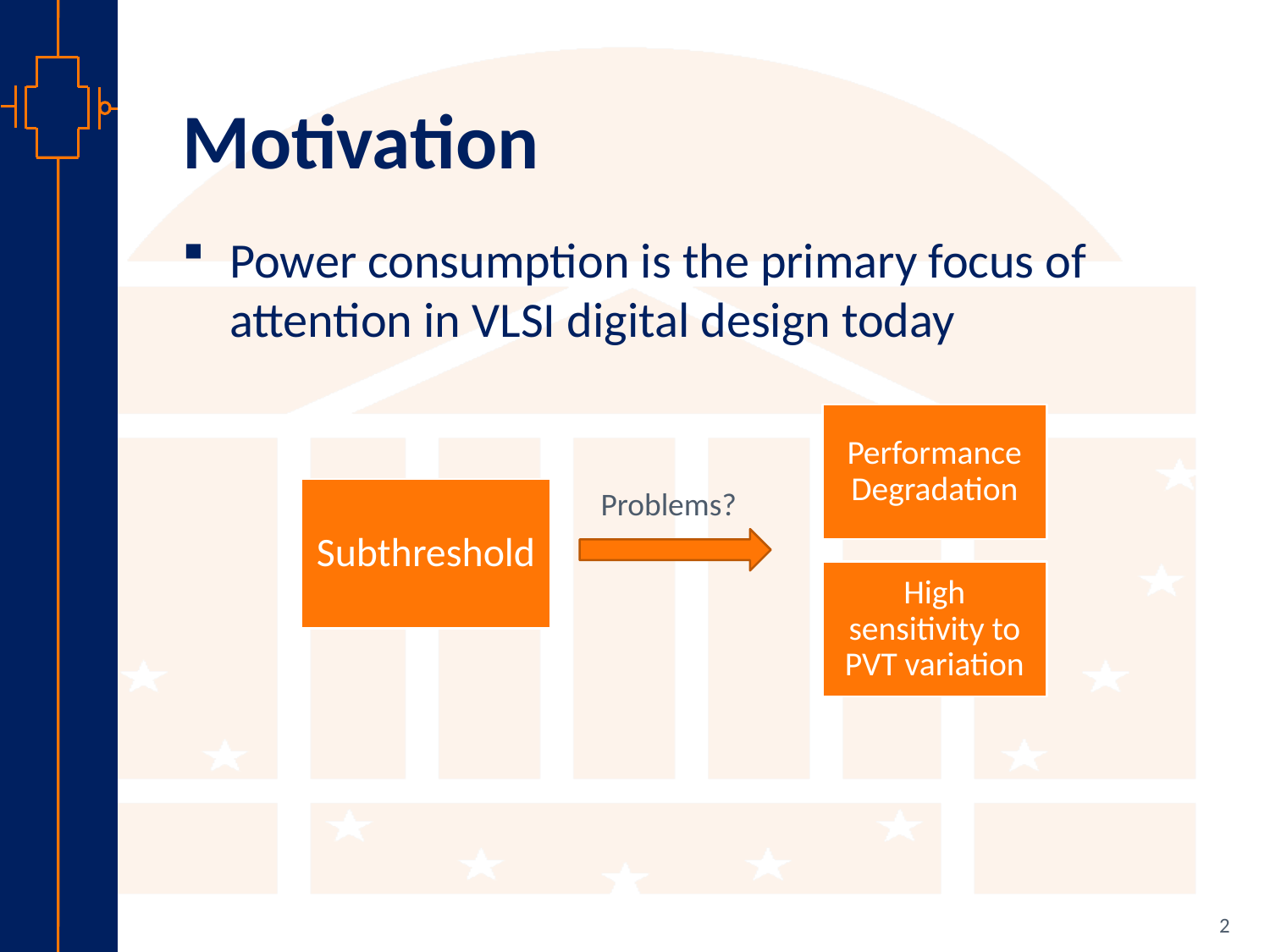

# Motivation
Power consumption is the primary focus of attention in VLSI digital design today

Performance Degradation
High sensitivity to PVT variation
Problems?
Subthreshold

2